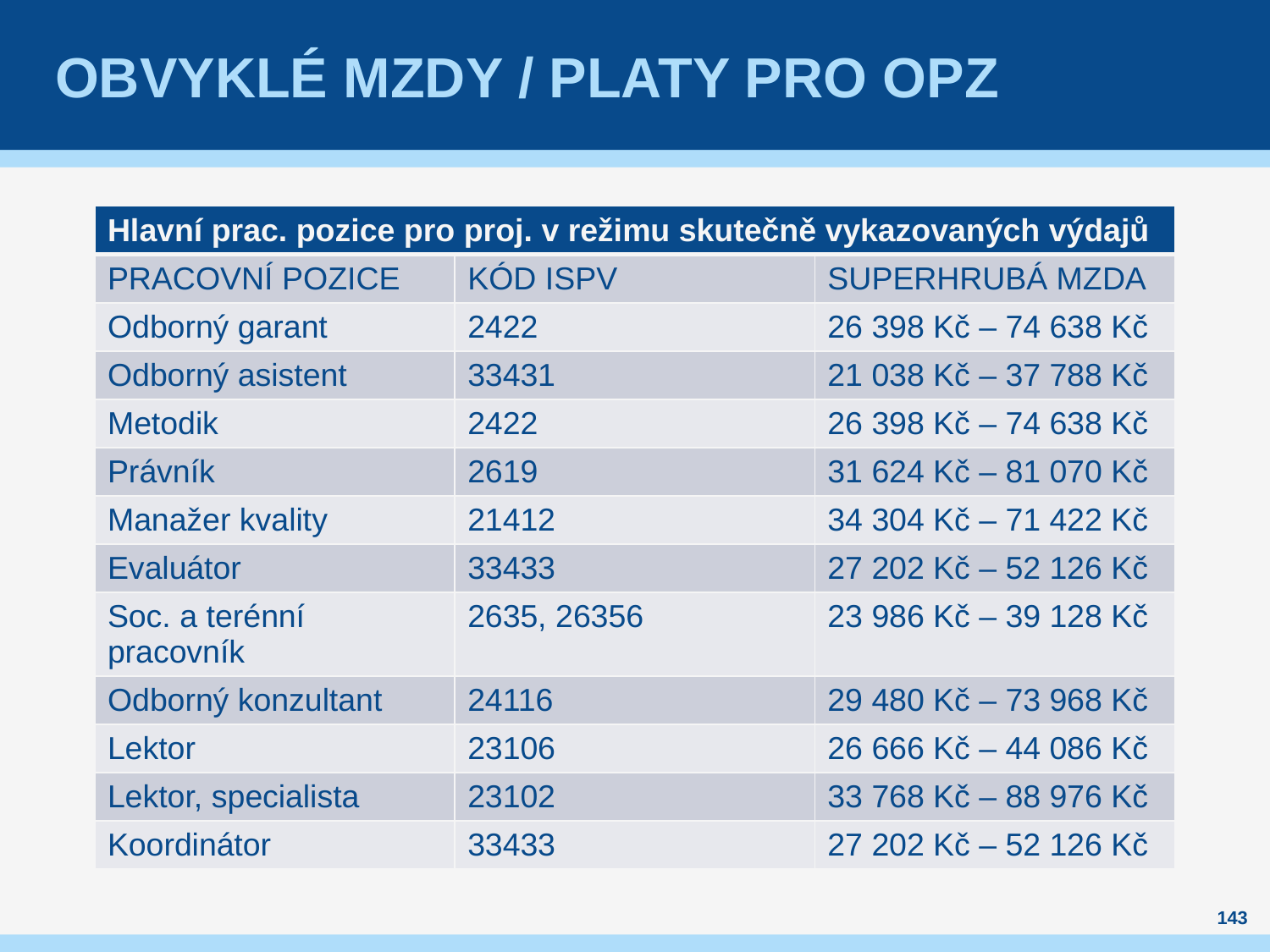

# Obvyklé mzdy / platy pro OPZ
| Hlavní prac. pozice pro proj. v režimu skutečně vykazovaných výdajů |  |  |
| --- | --- | --- |
| PRACOVNÍ POZICE | KÓD ISPV | SUPERHRUBÁ MZDA |
| Odborný garant | 2422 | 26 398 Kč – 74 638 Kč |
| Odborný asistent | 33431 | 21 038 Kč – 37 788 Kč |
| Metodik | 2422 | 26 398 Kč – 74 638 Kč |
| Právník | 2619 | 31 624 Kč – 81 070 Kč |
| Manažer kvality | 21412 | 34 304 Kč – 71 422 Kč |
| Evaluátor | 33433 | 27 202 Kč – 52 126 Kč |
| Soc. a terénní pracovník | 2635, 26356 | 23 986 Kč – 39 128 Kč |
| Odborný konzultant | 24116 | 29 480 Kč – 73 968 Kč |
| Lektor | 23106 | 26 666 Kč – 44 086 Kč |
| Lektor, specialista | 23102 | 33 768 Kč – 88 976 Kč |
| Koordinátor | 33433 | 27 202 Kč – 52 126 Kč |
143